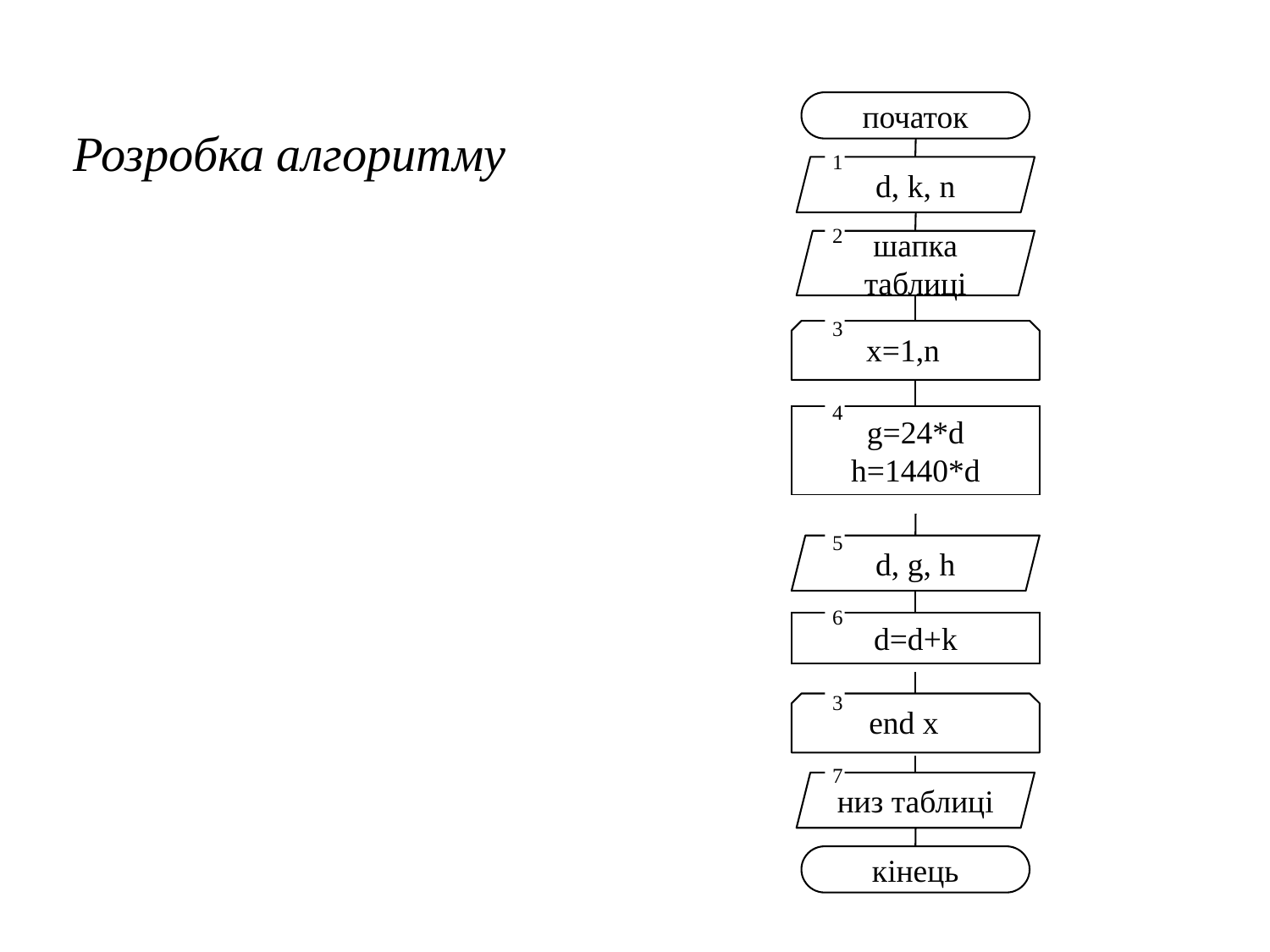

початок
d, k, n
шапка таблиці

x=1,n
g=24*d
h=1440*d
d, g, h
d=d+k

end x
низ таблиці
кінець
1
2
3
4
5
6
3
7
	Розробка алгоритму